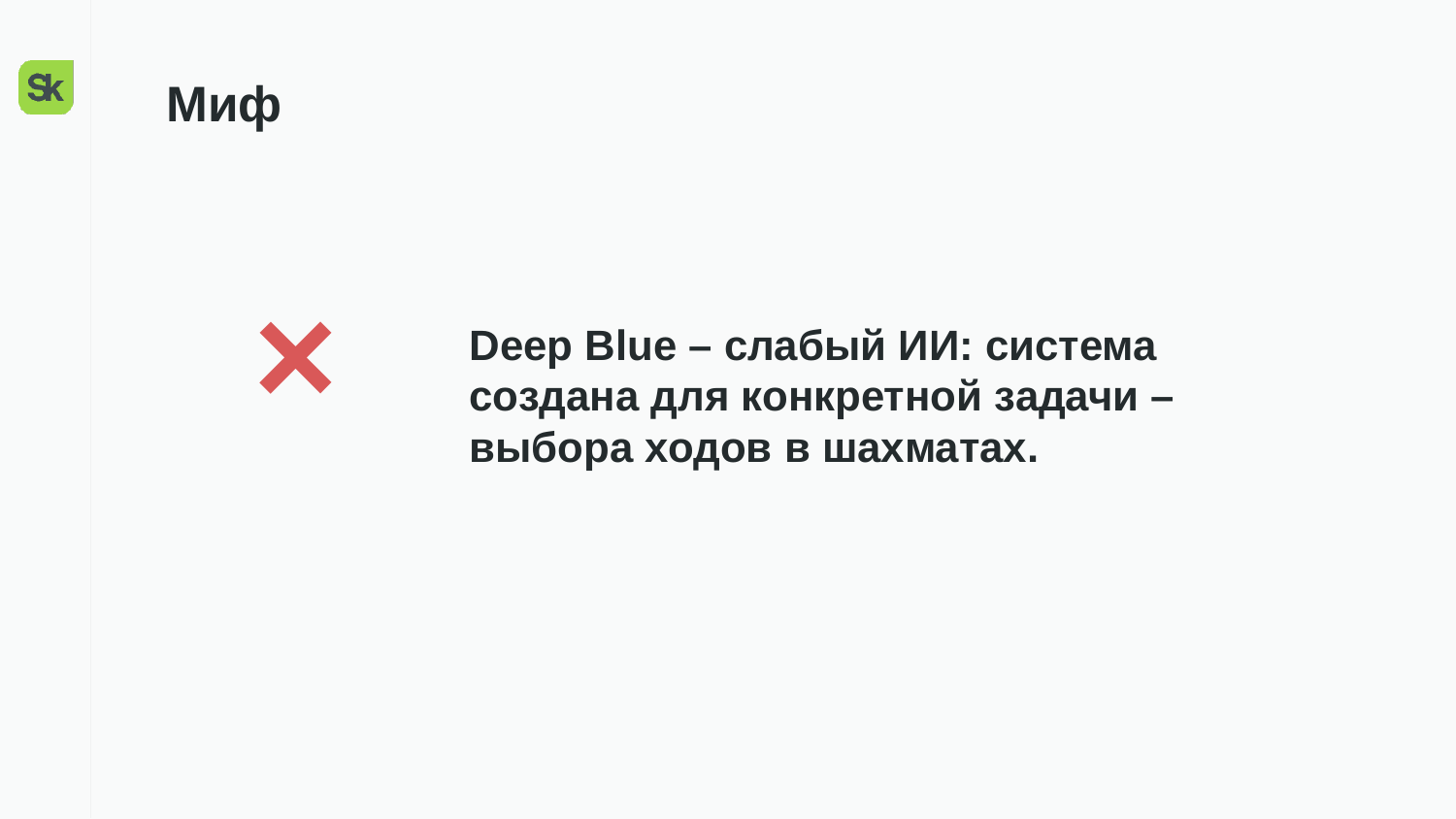

Миф
×
Deep Blue – слабый ИИ: система создана для конкретной задачи – выбора ходов в шахматах.